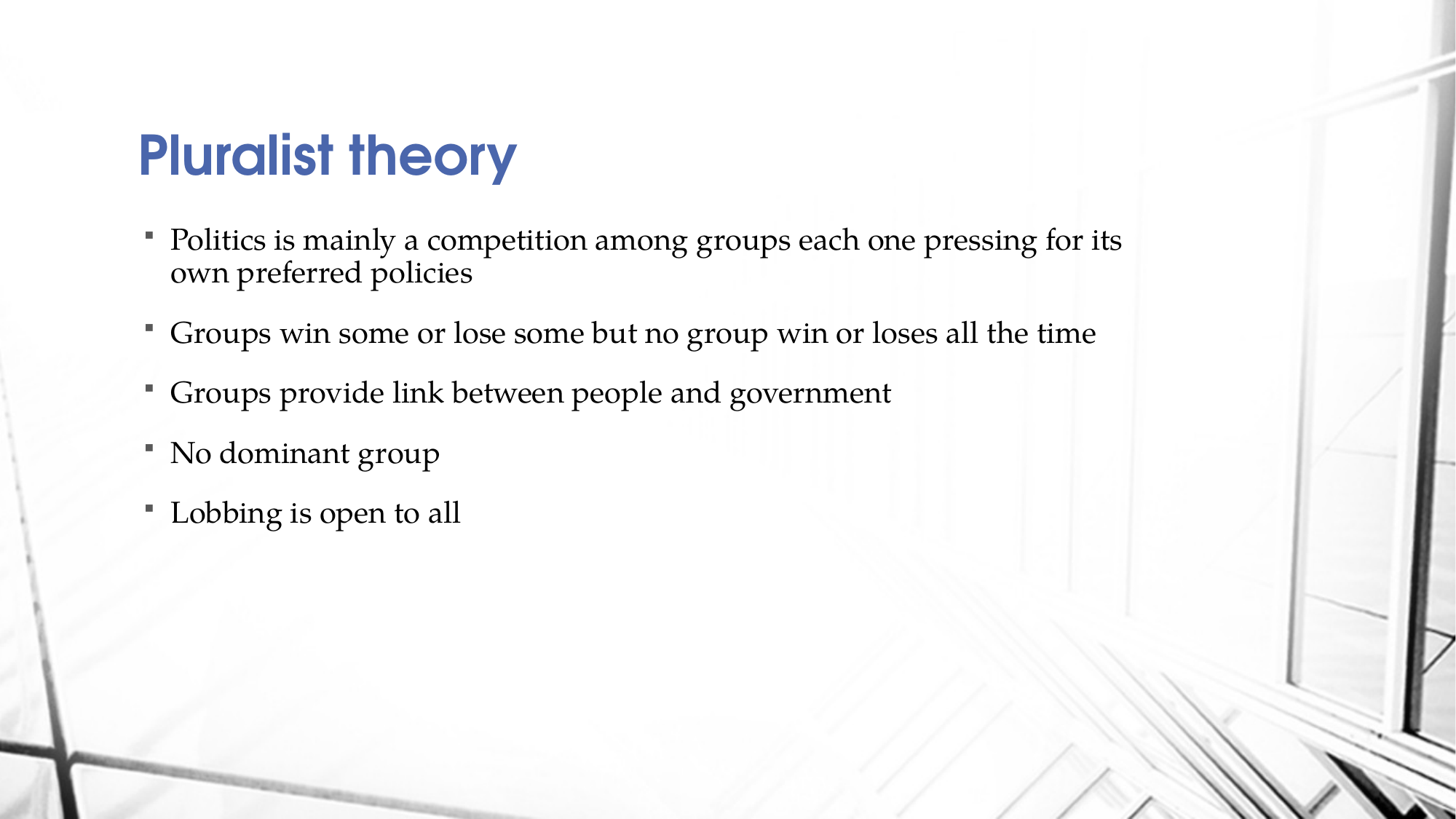

# Pluralist theory
Politics is mainly a competition among groups each one pressing for its own preferred policies
Groups win some or lose some but no group win or loses all the time
Groups provide link between people and government
No dominant group
Lobbing is open to all